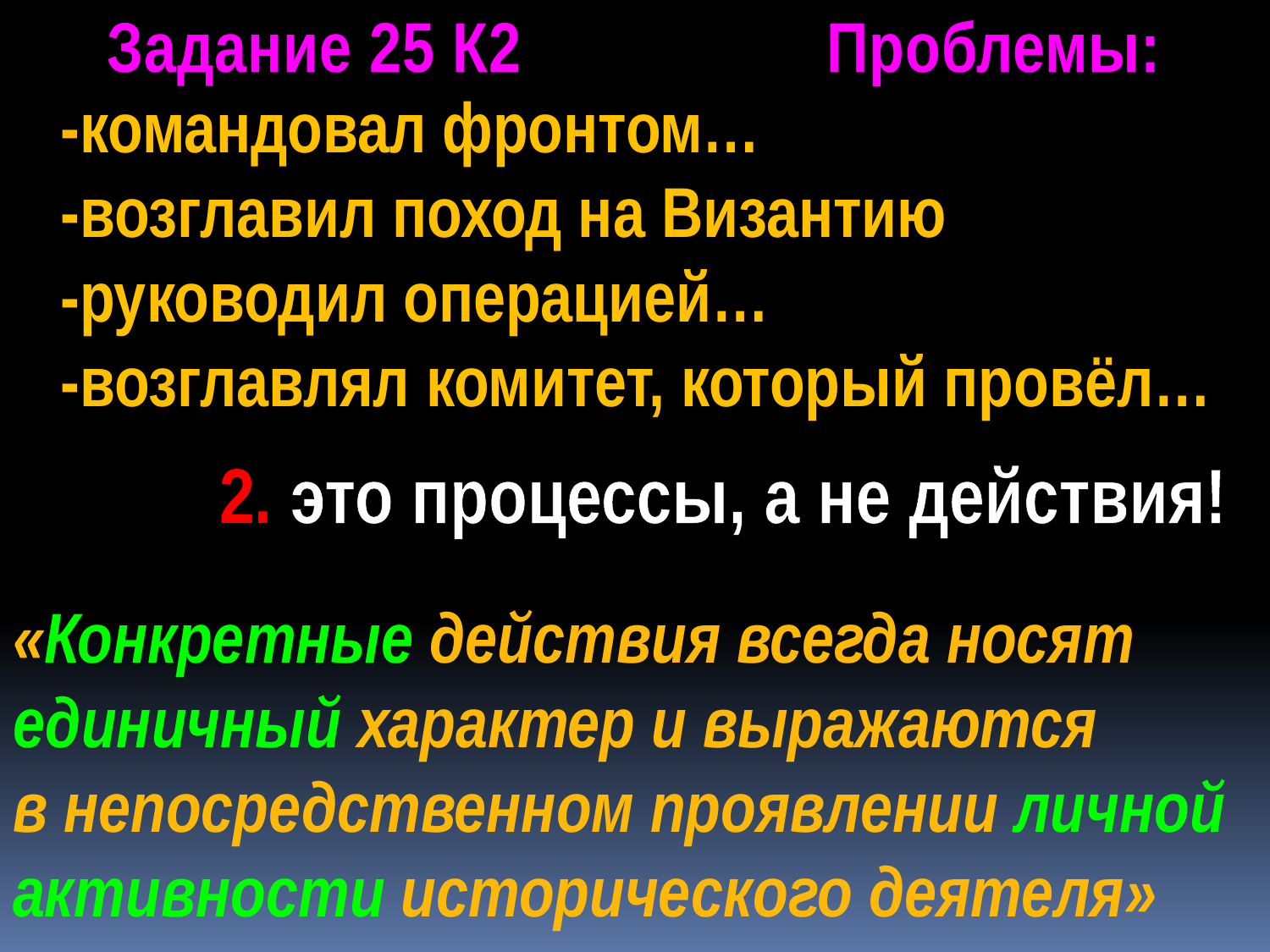

Задание 25 К2                  Проблемы:
   -командовал фронтом…
   -возглавил поход на Византию
   -руководил операцией…
   -возглавлял комитет, который провёл…

2. это процессы, а не действия!
«Конкретные действия всегда носят единичный характер и выражаются
в непосредственном проявлении личной
активности исторического деятеля»